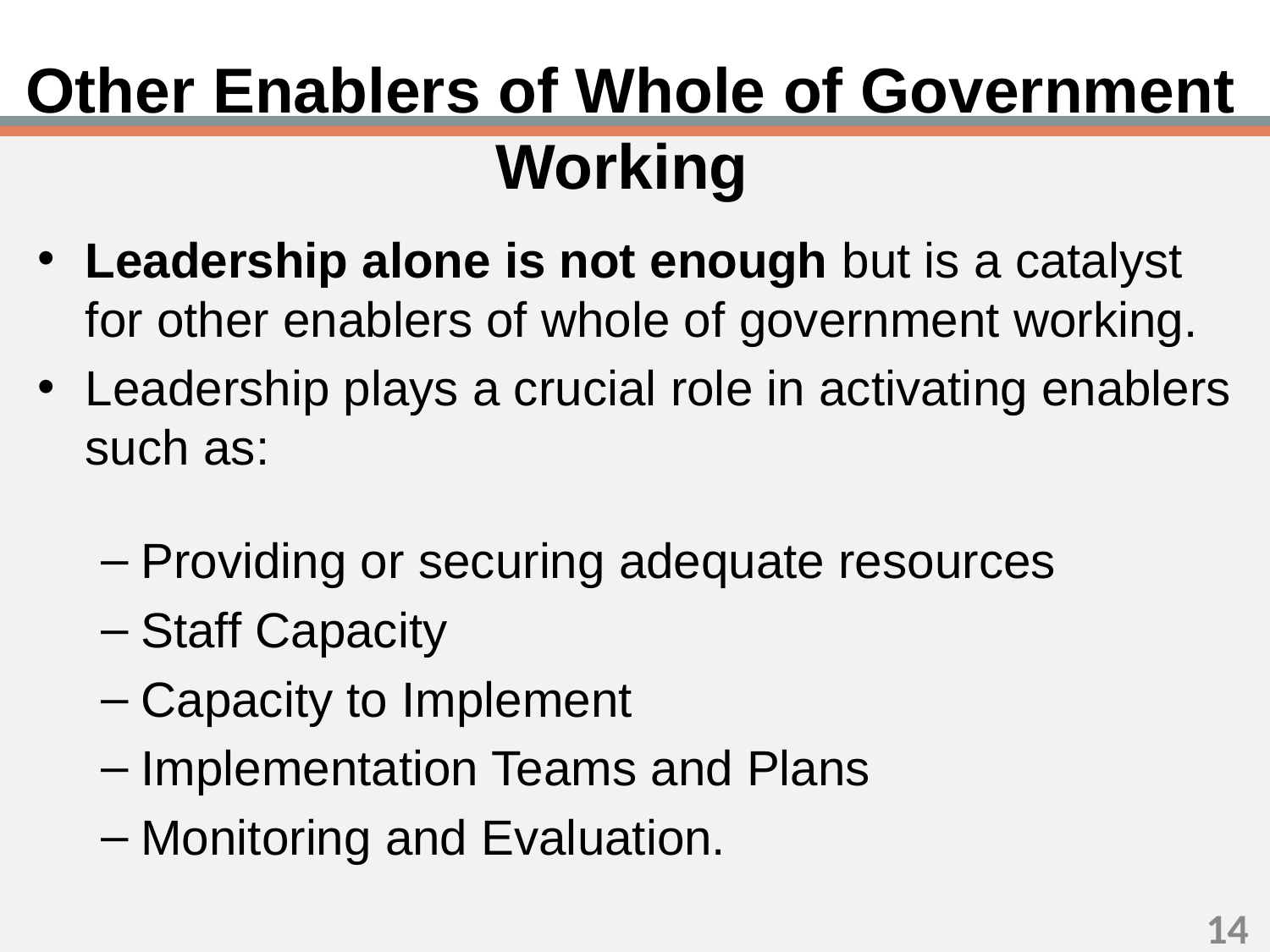

# Other Enablers of Whole of Government Working
Leadership alone is not enough but is a catalyst for other enablers of whole of government working.
Leadership plays a crucial role in activating enablers such as:

Providing or securing adequate resources
Staff Capacity
Capacity to Implement
Implementation Teams and Plans
Monitoring and Evaluation.
14